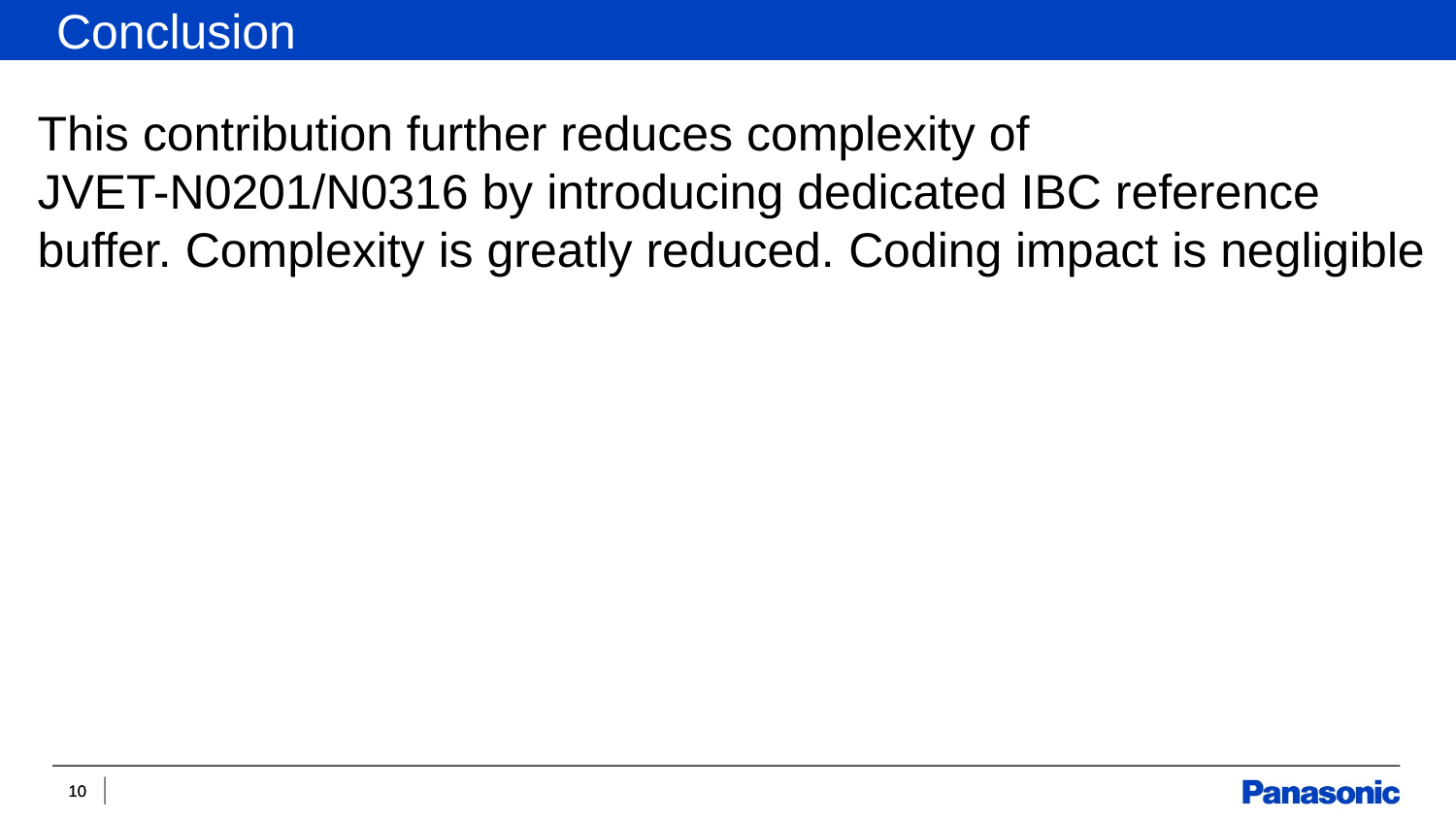

Conclusion
This contribution further reduces complexity of JVET-N0201/N0316 by introducing dedicated IBC reference buffer. Complexity is greatly reduced. Coding impact is negligible
10